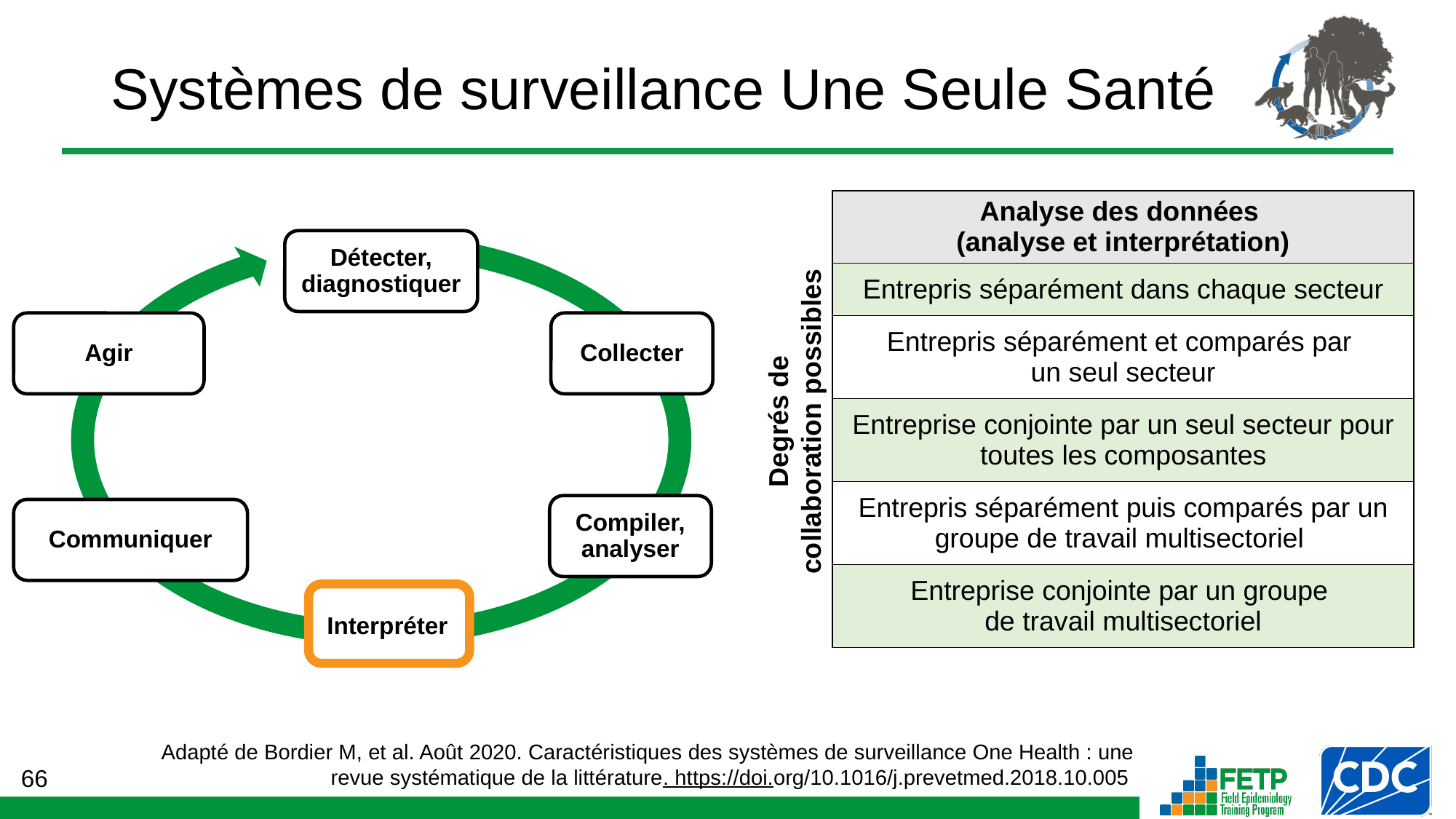

# Systèmes de surveillance Une Seule Santé
| Analyse des données (analyse et interprétation) |
| --- |
| Entrepris séparément dans chaque secteur |
| Entrepris séparément et comparés par un seul secteur |
| Entreprise conjointe par un seul secteur pour toutes les composantes |
| Entrepris séparément puis comparés par un groupe de travail multisectoriel |
| Entreprise conjointe par un groupe de travail multisectoriel |

Détecter, diagnostiquer

Collecter
Agir

Compiler, analyser
Communiquer

Interpréter
Degrés de collaboration possibles

Adapté de Bordier M, et al. Août 2020. Caractéristiques des systèmes de surveillance One Health : une revue systématique de la littérature. https://doi.org/10.1016/j.prevetmed.2018.10.005